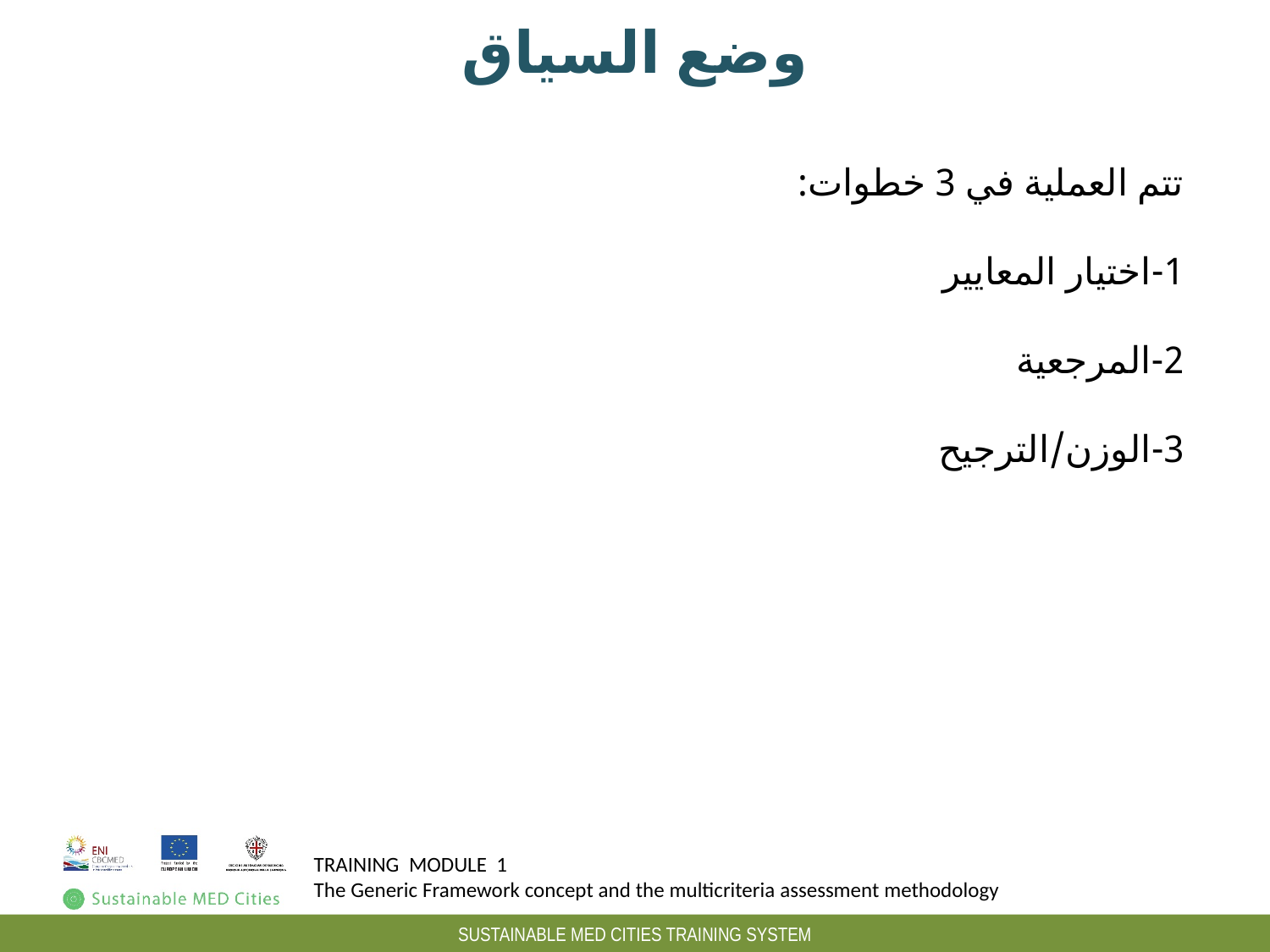

# وضع السياق
تتم العملية في 3 خطوات:

1-اختيار المعايير

2-المرجعية

3-الوزن/الترجيح